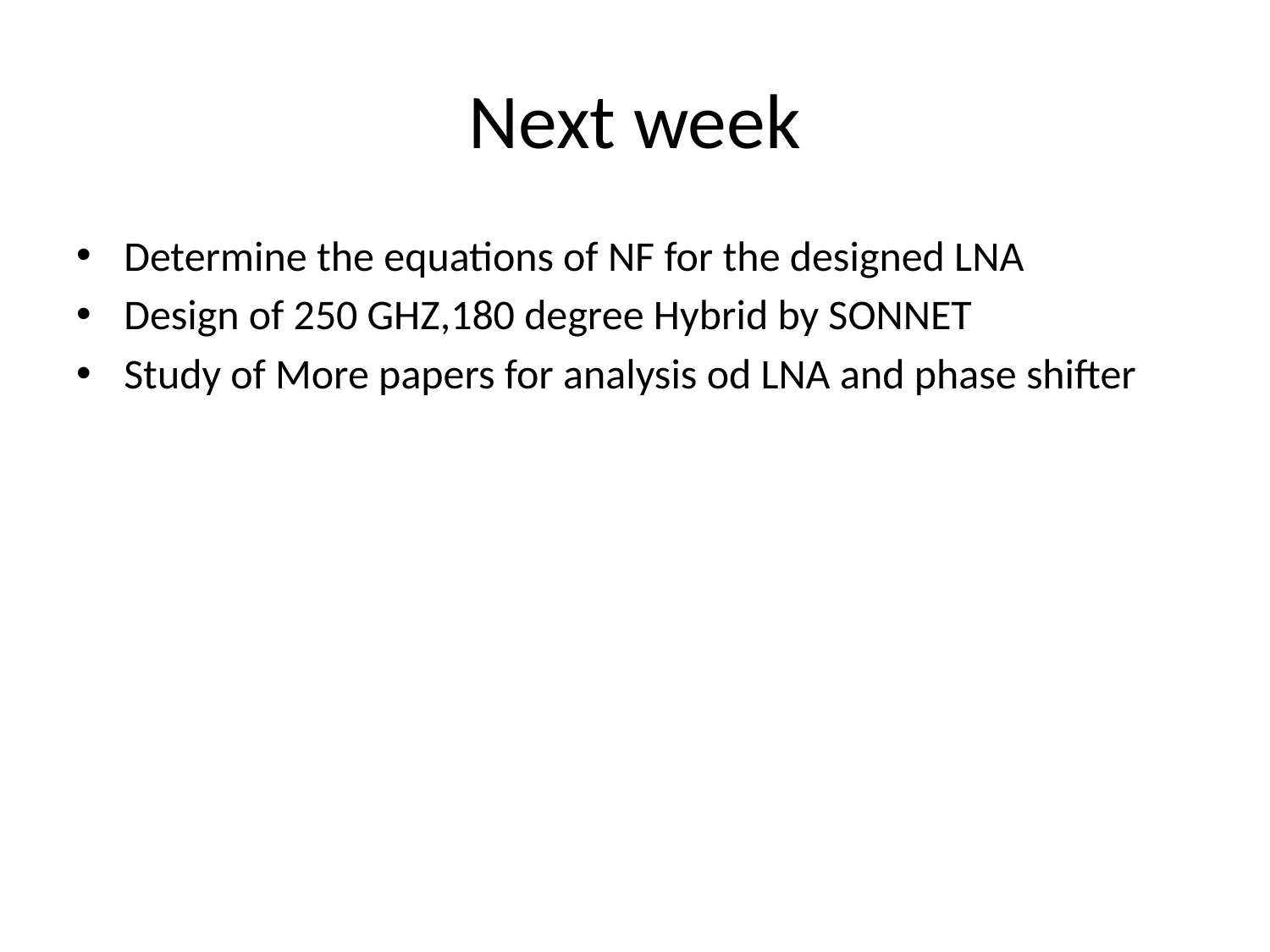

# Next week
Determine the equations of NF for the designed LNA
Design of 250 GHZ,180 degree Hybrid by SONNET
Study of More papers for analysis od LNA and phase shifter